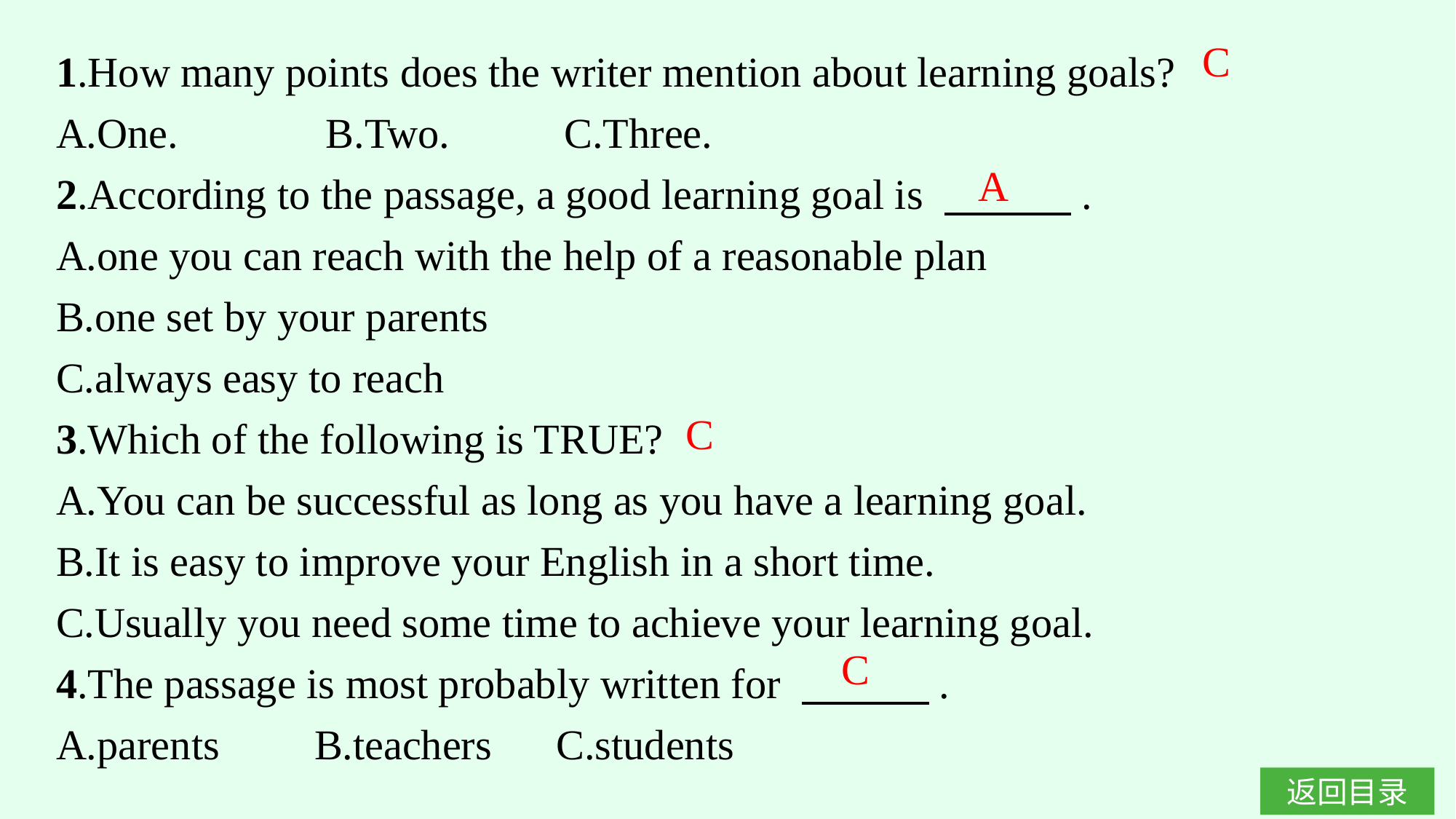

1.How many points does the writer mention about learning goals?
A.One.　　　B.Two.　　 C.Three.
2.According to the passage, a good learning goal is 　　　.
A.one you can reach with the help of a reasonable plan
B.one set by your parents
C.always easy to reach
3.Which of the following is TRUE?
A.You can be successful as long as you have a learning goal.
B.It is easy to improve your English in a short time.
C.Usually you need some time to achieve your learning goal.
4.The passage is most probably written for 　　　.
A.parents　	B.teachers	C.students
C
A
C
C